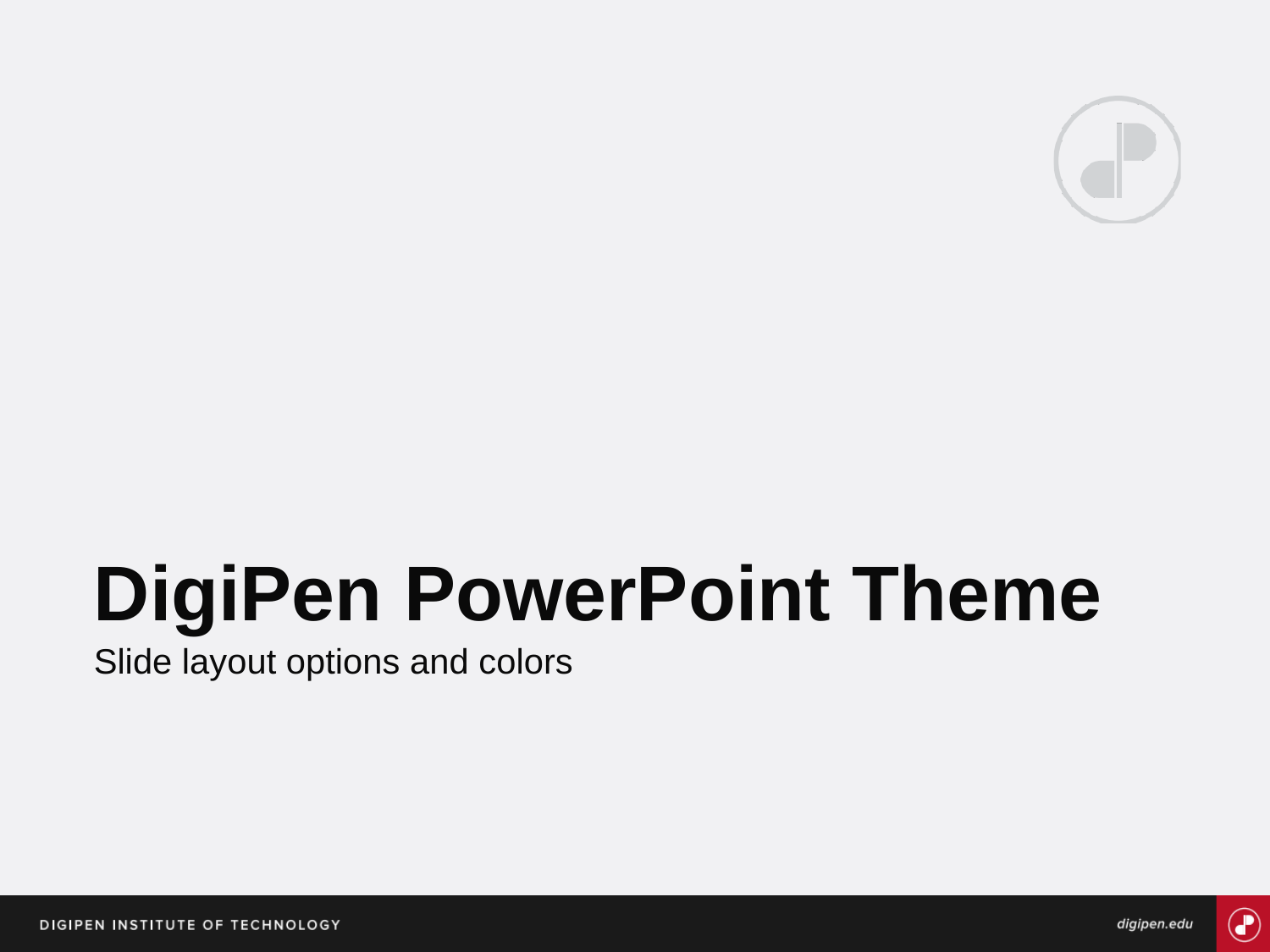

# DigiPen PowerPoint Theme
Slide layout options and colors